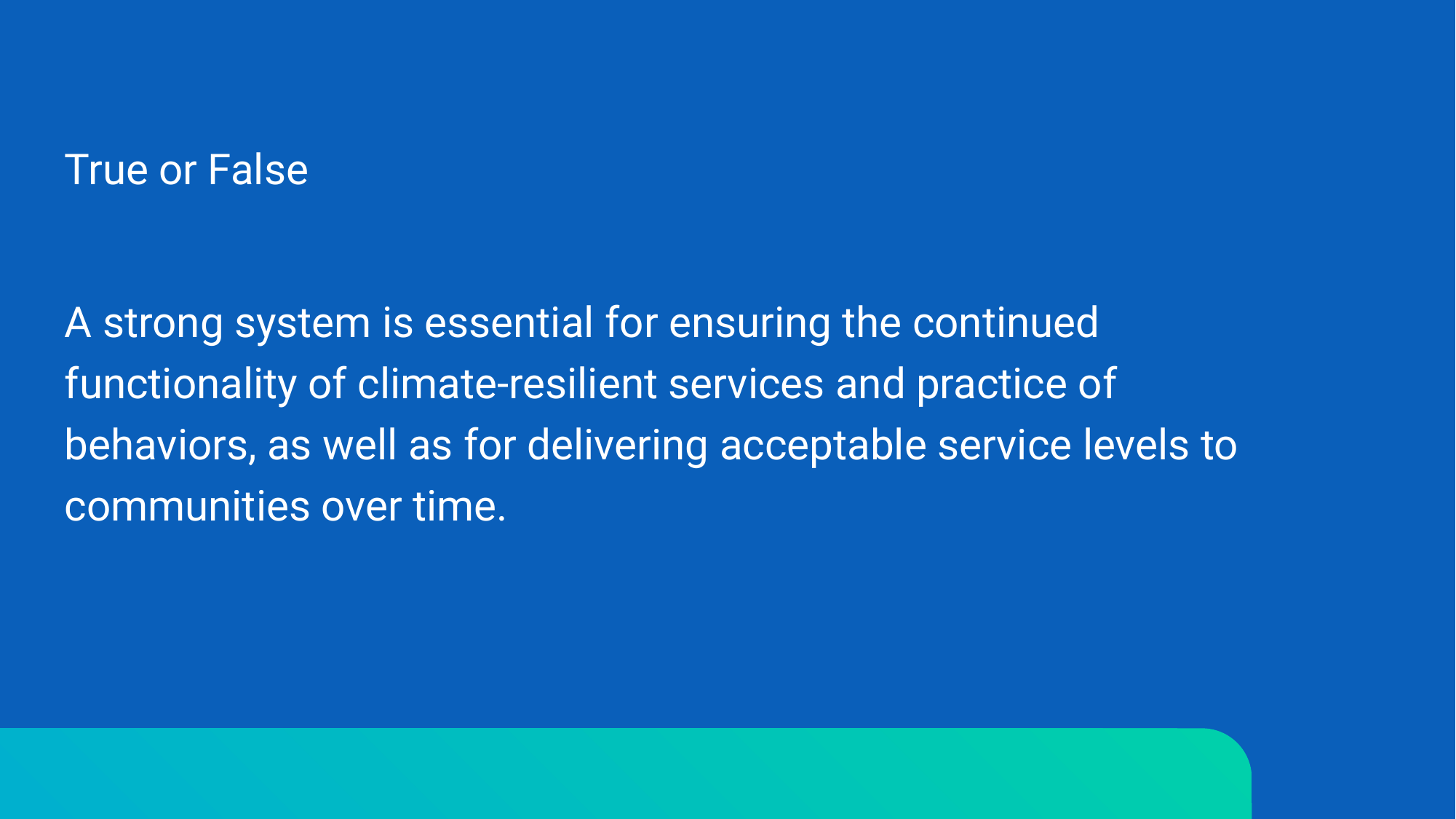

True or False

A strong system is essential for ensuring the continued functionality of climate-resilient services and practice of behaviors, as well as for delivering acceptable service levels to communities over time.